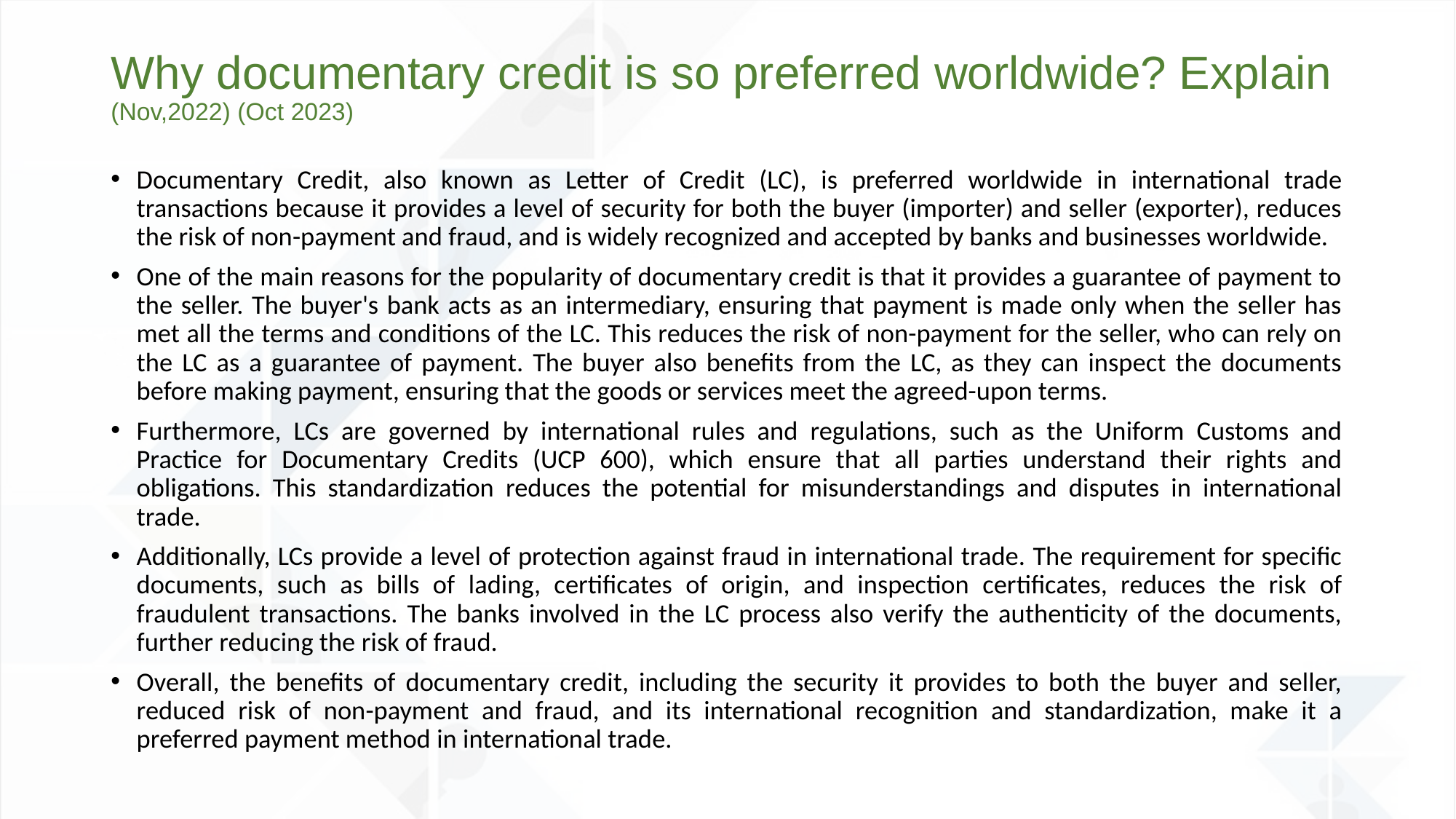

# Why documentary credit is so preferred worldwide? Explain (Nov,2022) (Oct 2023)
Documentary Credit, also known as Letter of Credit (LC), is preferred worldwide in international trade transactions because it provides a level of security for both the buyer (importer) and seller (exporter), reduces the risk of non-payment and fraud, and is widely recognized and accepted by banks and businesses worldwide.
One of the main reasons for the popularity of documentary credit is that it provides a guarantee of payment to the seller. The buyer's bank acts as an intermediary, ensuring that payment is made only when the seller has met all the terms and conditions of the LC. This reduces the risk of non-payment for the seller, who can rely on the LC as a guarantee of payment. The buyer also benefits from the LC, as they can inspect the documents before making payment, ensuring that the goods or services meet the agreed-upon terms.
Furthermore, LCs are governed by international rules and regulations, such as the Uniform Customs and Practice for Documentary Credits (UCP 600), which ensure that all parties understand their rights and obligations. This standardization reduces the potential for misunderstandings and disputes in international trade.
Additionally, LCs provide a level of protection against fraud in international trade. The requirement for specific documents, such as bills of lading, certificates of origin, and inspection certificates, reduces the risk of fraudulent transactions. The banks involved in the LC process also verify the authenticity of the documents, further reducing the risk of fraud.
Overall, the benefits of documentary credit, including the security it provides to both the buyer and seller, reduced risk of non-payment and fraud, and its international recognition and standardization, make it a preferred payment method in international trade.